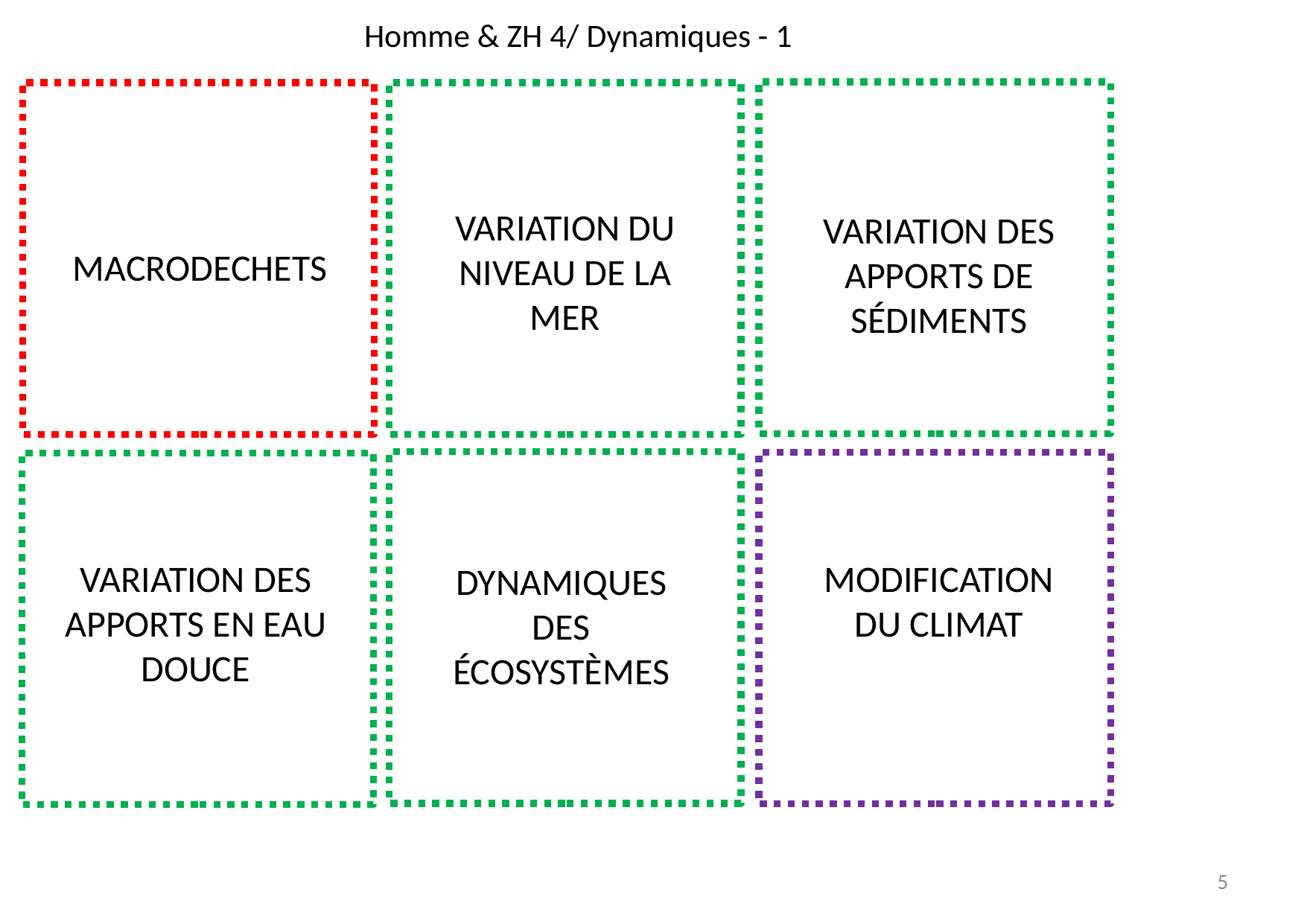

Homme & ZH 4/ Dynamiques - 1

VARIATION DU NIVEAU DE LA MER
VARIATION DES APPORTS DE SÉDIMENTS
MACRODECHETS

VARIATION DES APPORTS EN EAU DOUCE
Modification du climat
DYNAMIQUES DES éCOSYSTèMES
5